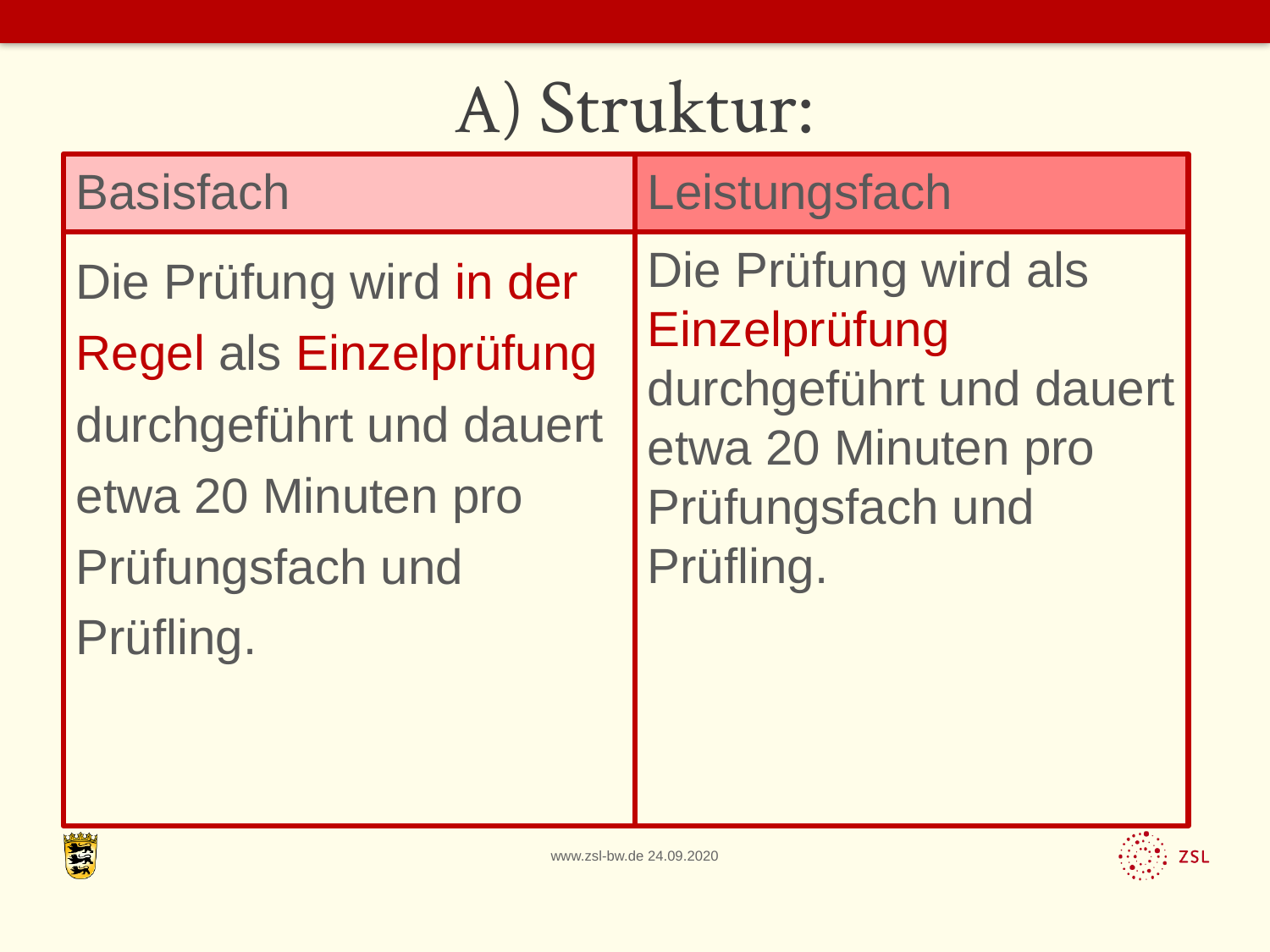

# A) Struktur:
Basisfach

Leistungsfach

Die Prüfung wird in der Regel als Einzelprüfung durchgeführt und dauert etwa 20 Minuten pro Prüfungsfach und Prüfling.

Die Prüfung wird als Einzelprüfung durchgeführt und dauert etwa 20 Minuten pro Prüfungsfach und Prüfling.